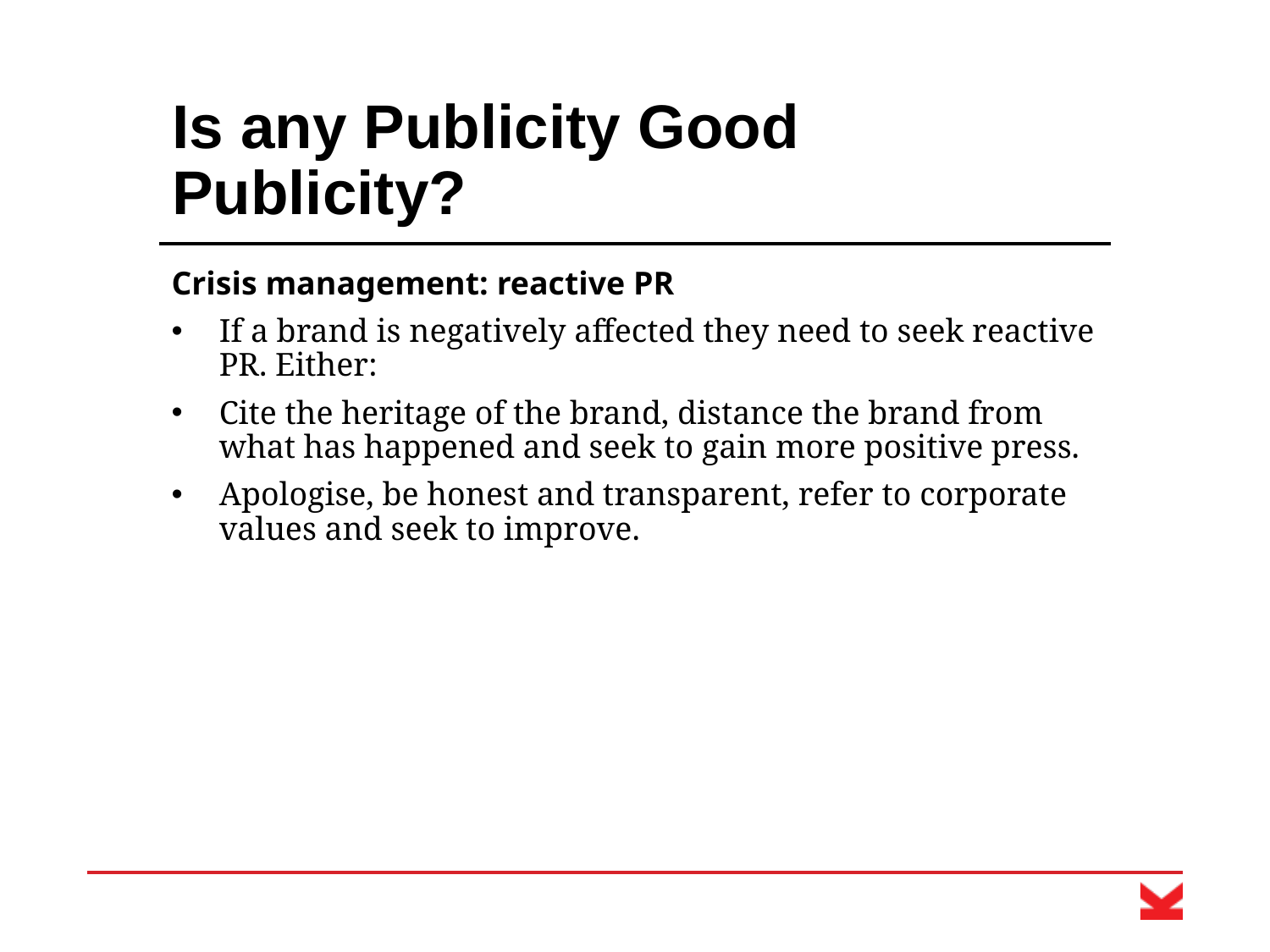

# Is any Publicity Good Publicity?
Crisis management: reactive PR
If a brand is negatively affected they need to seek reactive PR. Either:
Cite the heritage of the brand, distance the brand from what has happened and seek to gain more positive press.
Apologise, be honest and transparent, refer to corporate values and seek to improve.